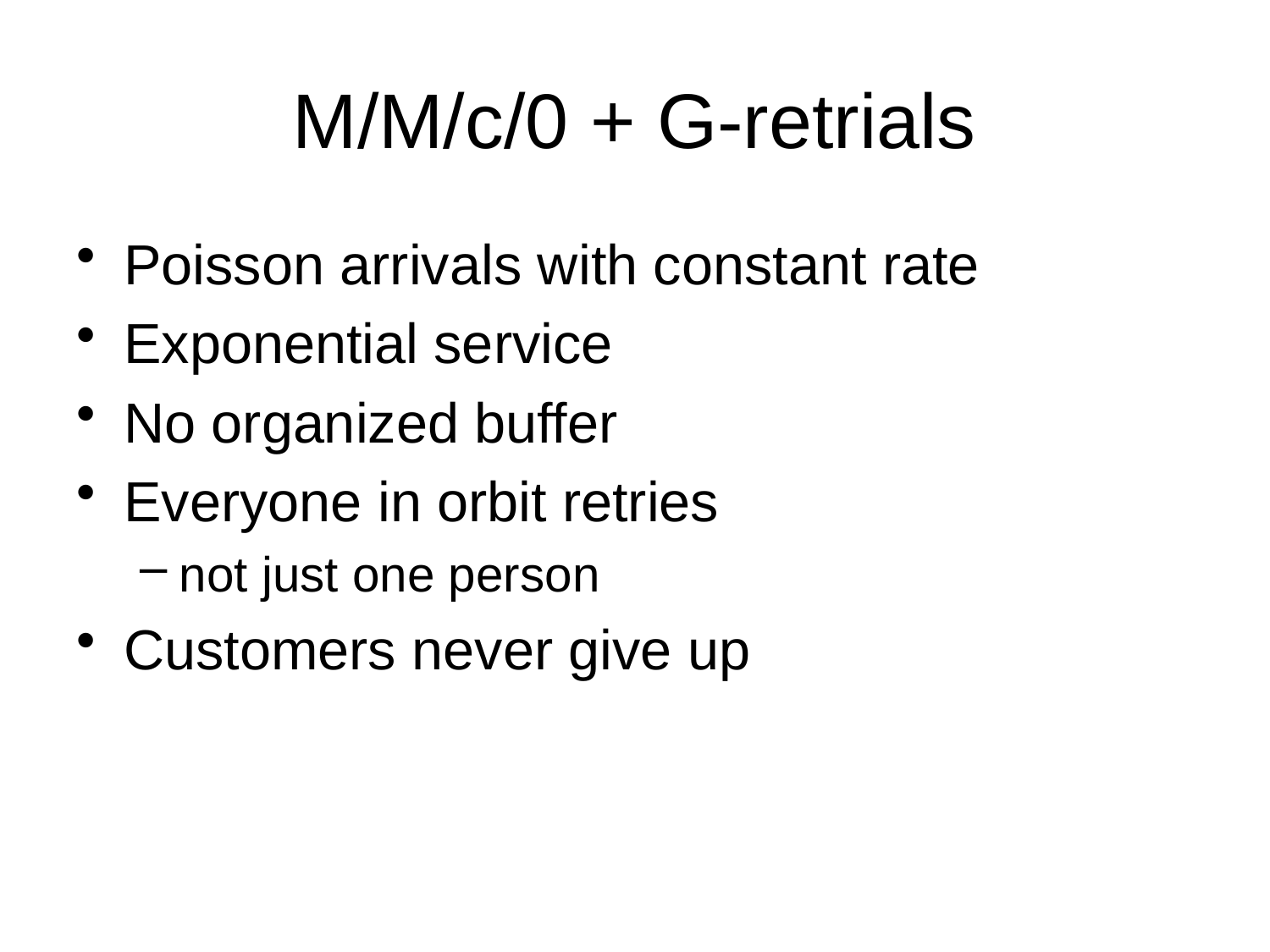

# M/M/c/0 + G-retrials
Poisson arrivals with constant rate
Exponential service
No organized buffer
Everyone in orbit retries
not just one person
Customers never give up